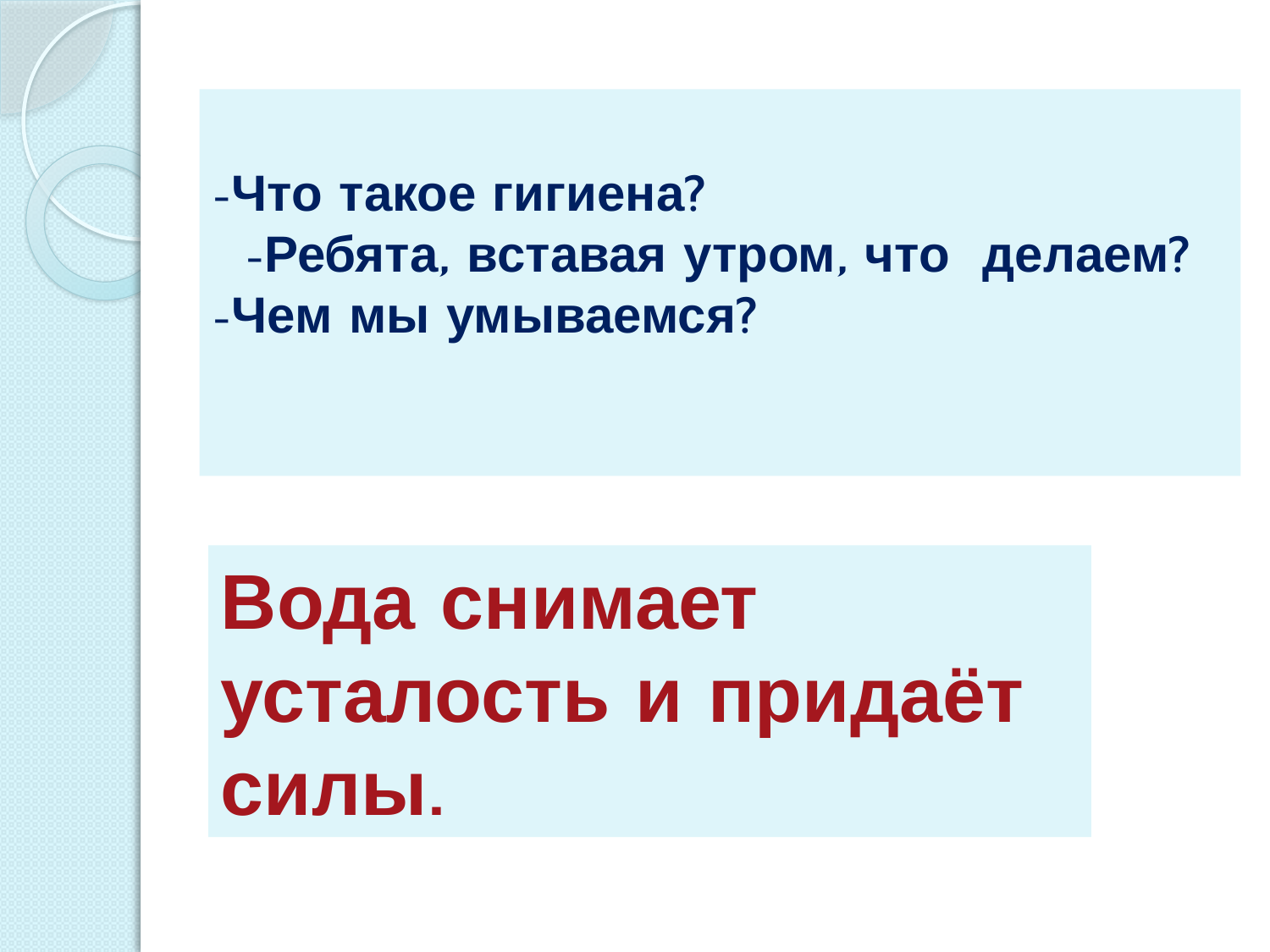

# -Что такое гигиена? -Ребята, вставая утром, что  делаем? -Чем мы умываемся?
Вода снимает усталость и придаёт силы.